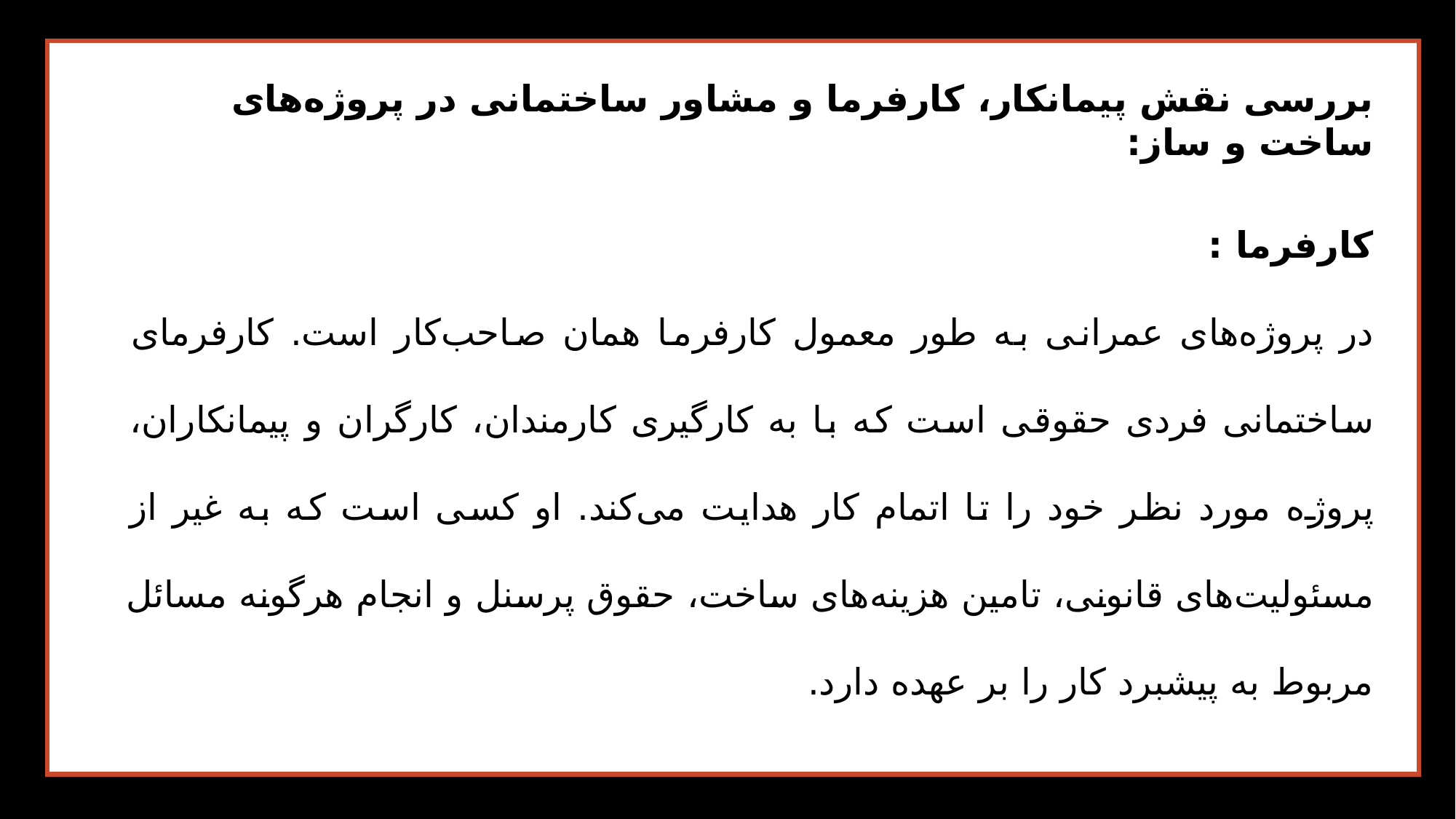

بررسی نقش پیمانکار، کارفرما و مشاور ساختمانی در پروژه‌های ساخت و ساز:
کارفرما :
در پروژه‌های عمرانی به طور معمول کارفرما همان صاحب‌کار است. کارفرمای ساختمانی فردی حقوقی است که با به کارگیری کارمندان، کارگران و پیمانکاران، پروژه مورد نظر خود را تا اتمام کار هدایت می‌کند. او کسی است که به غیر از مسئولیت‌های قانونی، تامین هزینه‌های ساخت، حقوق پرسنل و انجام هرگونه مسائل مربوط به پیشبرد کار را بر عهده دارد.